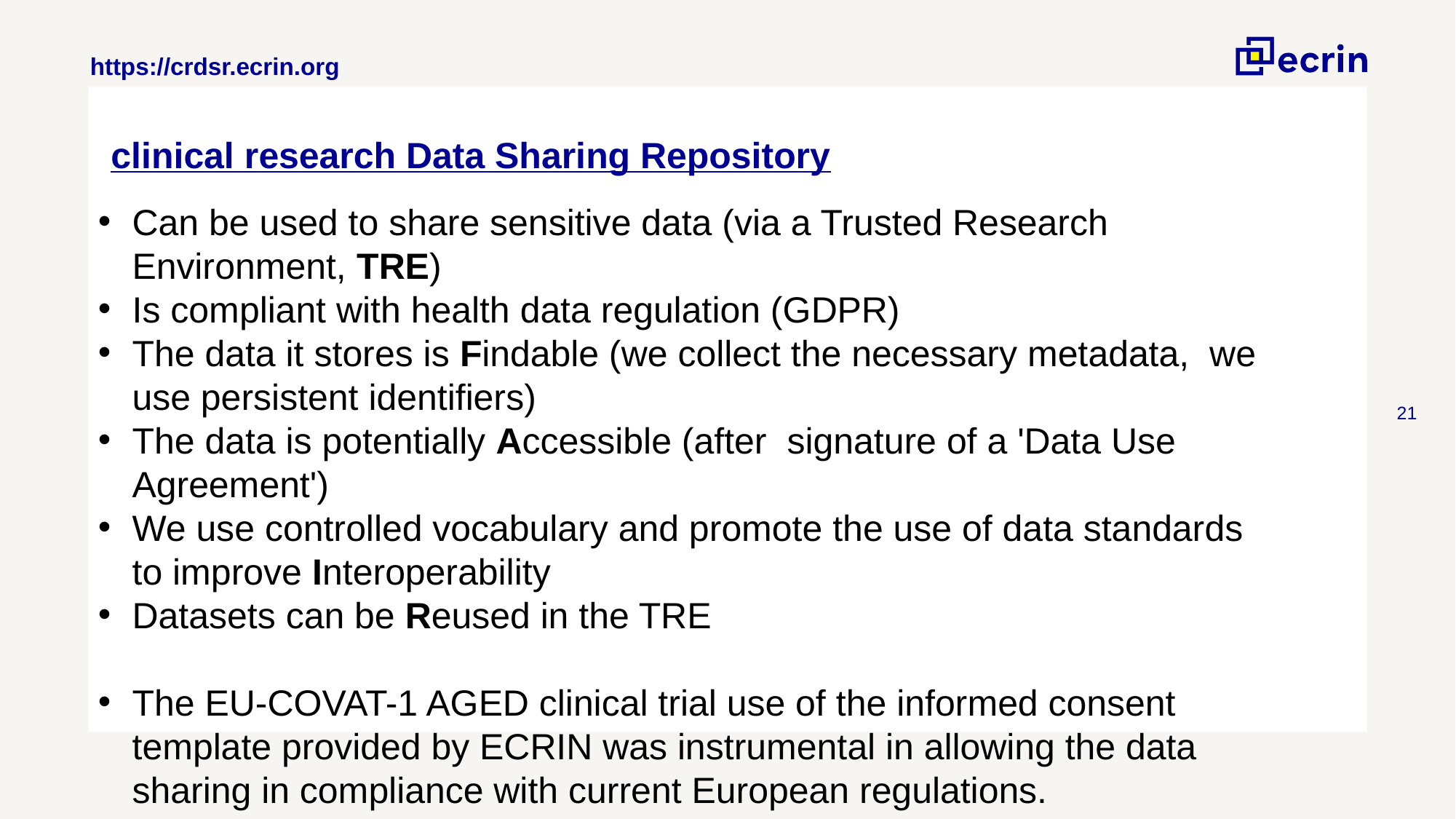

https://crdsr.ecrin.org

clinical research Data Sharing Repository
Can be used to share sensitive data (via a Trusted Research Environment, TRE)
Is compliant with health data regulation (GDPR)
The data it stores is Findable (we collect the necessary metadata,  we use persistent identifiers)
The data is potentially Accessible (after  signature of a 'Data Use Agreement')
We use controlled vocabulary and promote the use of data standards to improve Interoperability
Datasets can be Reused in the TRE

The EU-COVAT-1 AGED clinical trial use of the informed consent template provided by ECRIN was instrumental in allowing the data sharing in compliance with current European regulations.

21
#